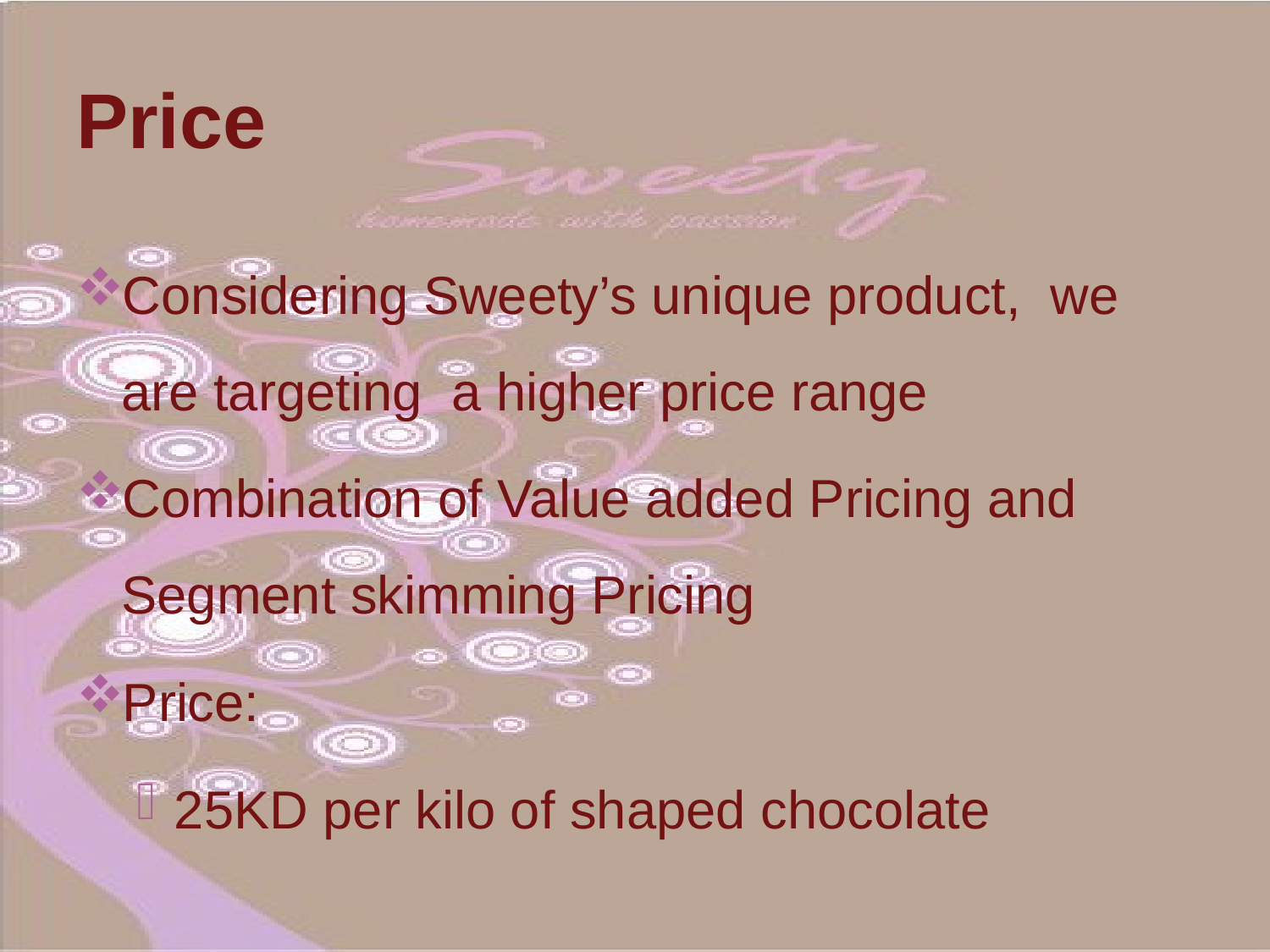

# Price
Considering Sweety’s unique product,  we are targeting  a higher price range
Combination of Value added Pricing and Segment skimming Pricing
Price:
25KD per kilo of shaped chocolate